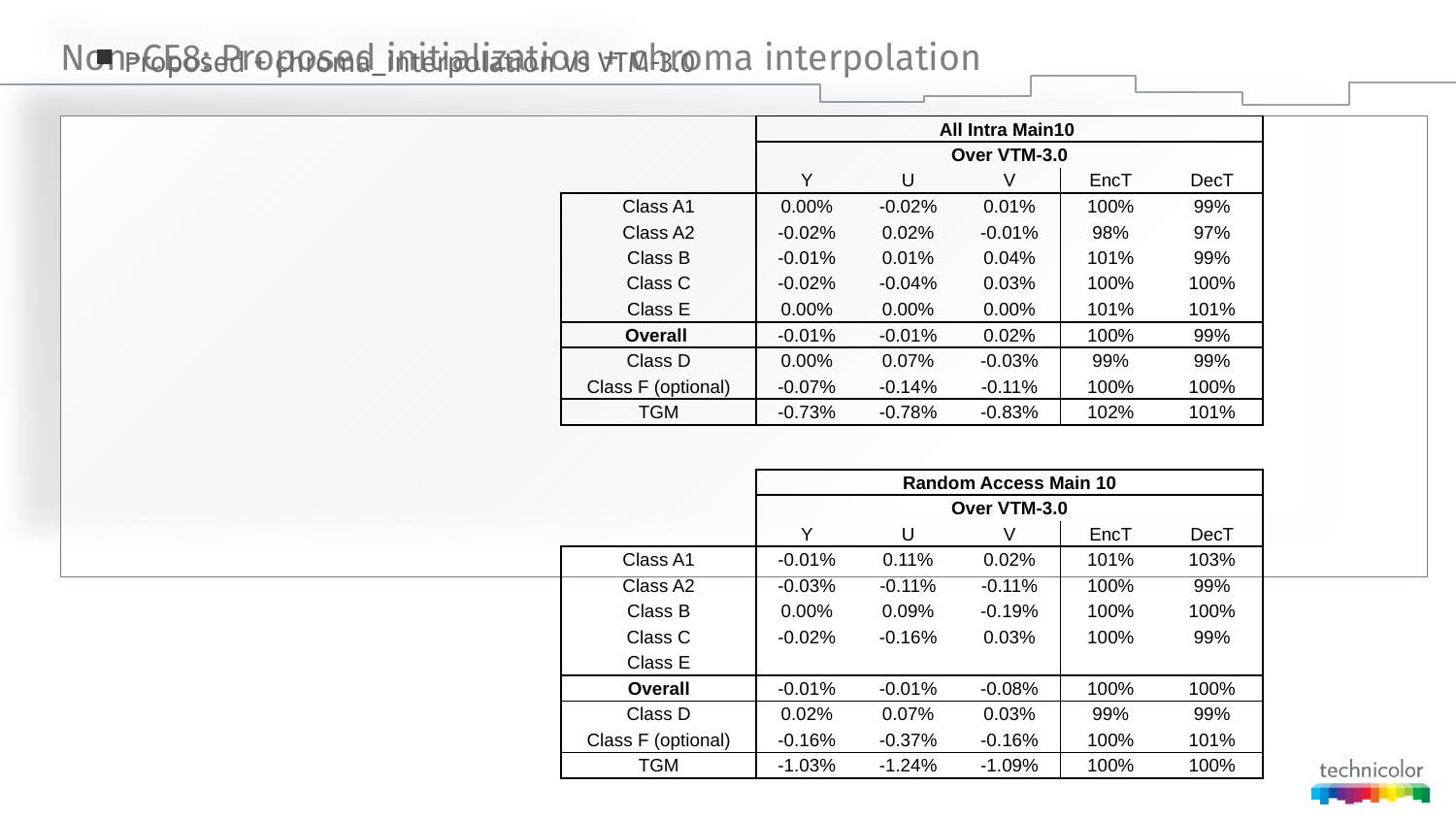

# Non-CE8: Proposed initialization + chroma interpolation
Proposed + chroma_interpolation vs VTM-3.0

|  | All Intra Main10 |  |  |  |  |
| --- | --- | --- | --- | --- | --- |
|  | Over VTM-3.0 |  |  |  |  |
|  | Y | U | V | EncT | DecT |
| Class A1 | 0.00% | -0.02% | 0.01% | 100% | 99% |
| Class A2 | -0.02% | 0.02% | -0.01% | 98% | 97% |
| Class B | -0.01% | 0.01% | 0.04% | 101% | 99% |
| Class C | -0.02% | -0.04% | 0.03% | 100% | 100% |
| Class E | 0.00% | 0.00% | 0.00% | 101% | 101% |
| Overall | -0.01% | -0.01% | 0.02% | 100% | 99% |
| Class D | 0.00% | 0.07% | -0.03% | 99% | 99% |
| Class F (optional) | -0.07% | -0.14% | -0.11% | 100% | 100% |
| TGM | -0.73% | -0.78% | -0.83% | 102% | 101% |

|  | Random Access Main 10 |  |  |  |  |
| --- | --- | --- | --- | --- | --- |
|  | Over VTM-3.0 |  |  |  |  |
|  | Y | U | V | EncT | DecT |
| Class A1 | -0.01% | 0.11% | 0.02% | 101% | 103% |
| Class A2 | -0.03% | -0.11% | -0.11% | 100% | 99% |
| Class B | 0.00% | 0.09% | -0.19% | 100% | 100% |
| Class C | -0.02% | -0.16% | 0.03% | 100% | 99% |
| Class E |  |  |  |  |  |
| Overall | -0.01% | -0.01% | -0.08% | 100% | 100% |
| Class D | 0.02% | 0.07% | 0.03% | 99% | 99% |
| Class F (optional) | -0.16% | -0.37% | -0.16% | 100% | 101% |
| TGM | -1.03% | -1.24% | -1.09% | 100% | 100% |